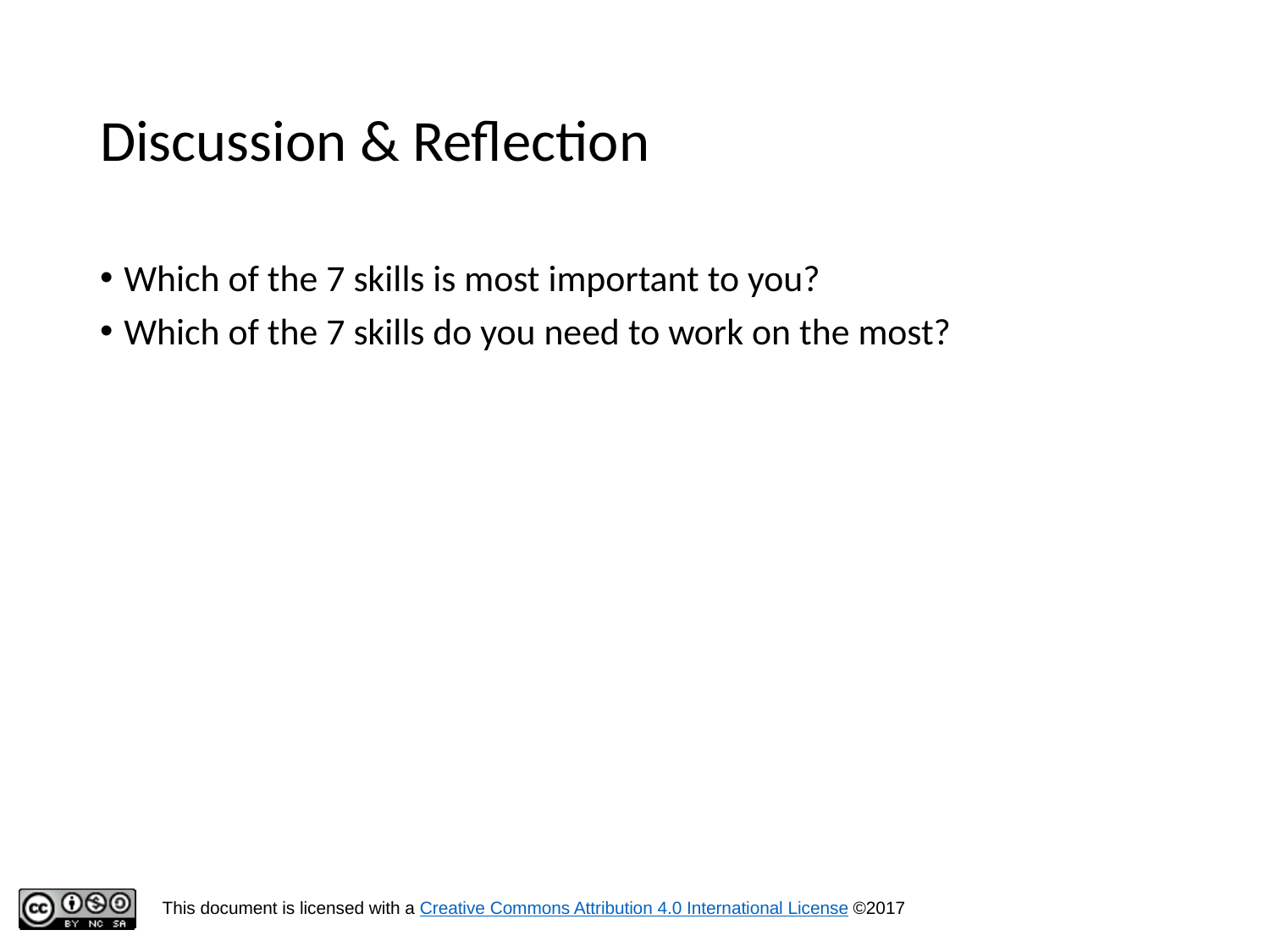

# Discussion & Reflection
Which of the 7 skills is most important to you?
Which of the 7 skills do you need to work on the most?